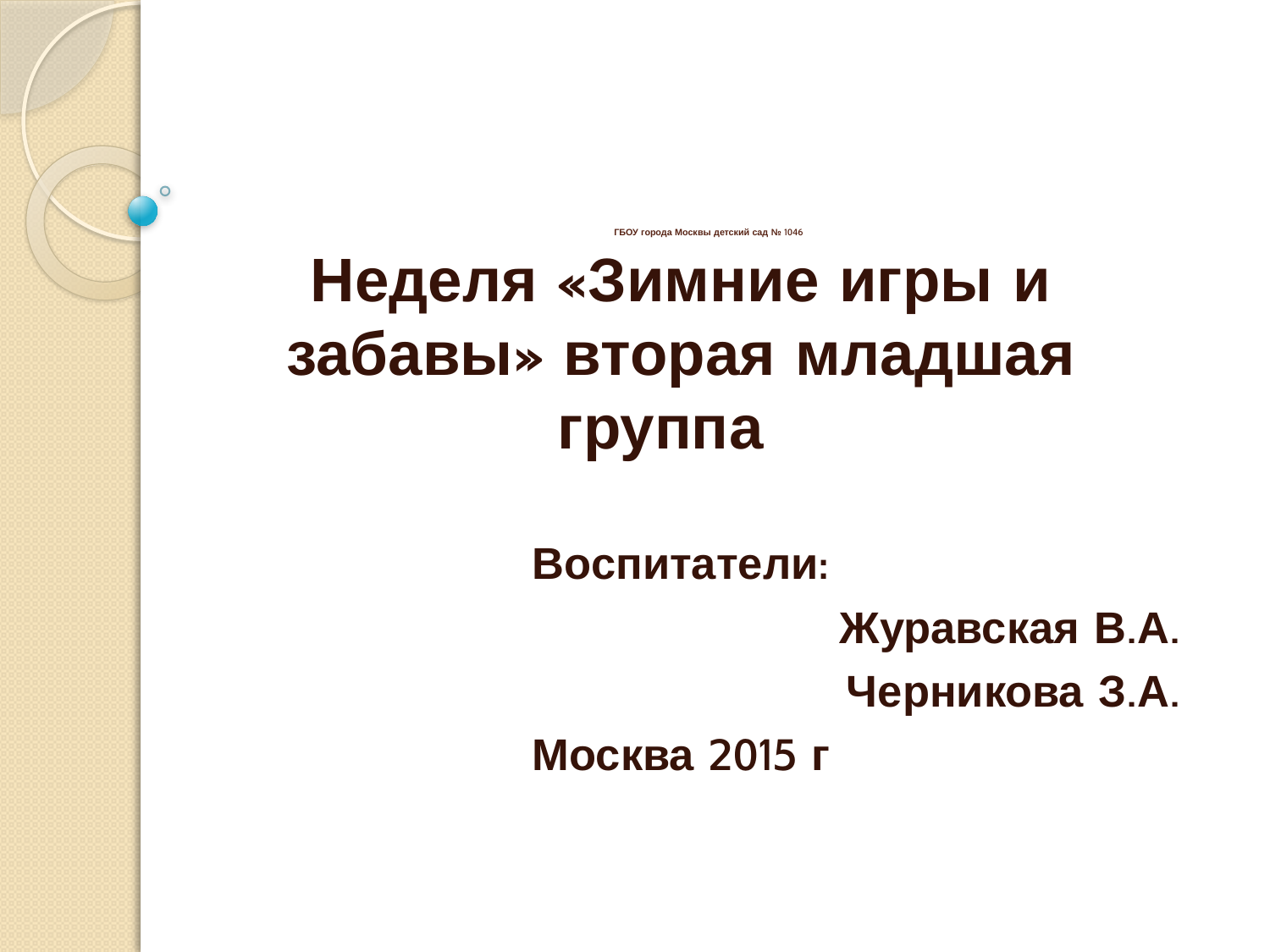

# ГБОУ города Москвы детский сад № 1046

Неделя «Зимние игры и забавы» вторая младшая группа

Воспитатели:
Журавская В.А.
Черникова З.А.
Москва 2015 г